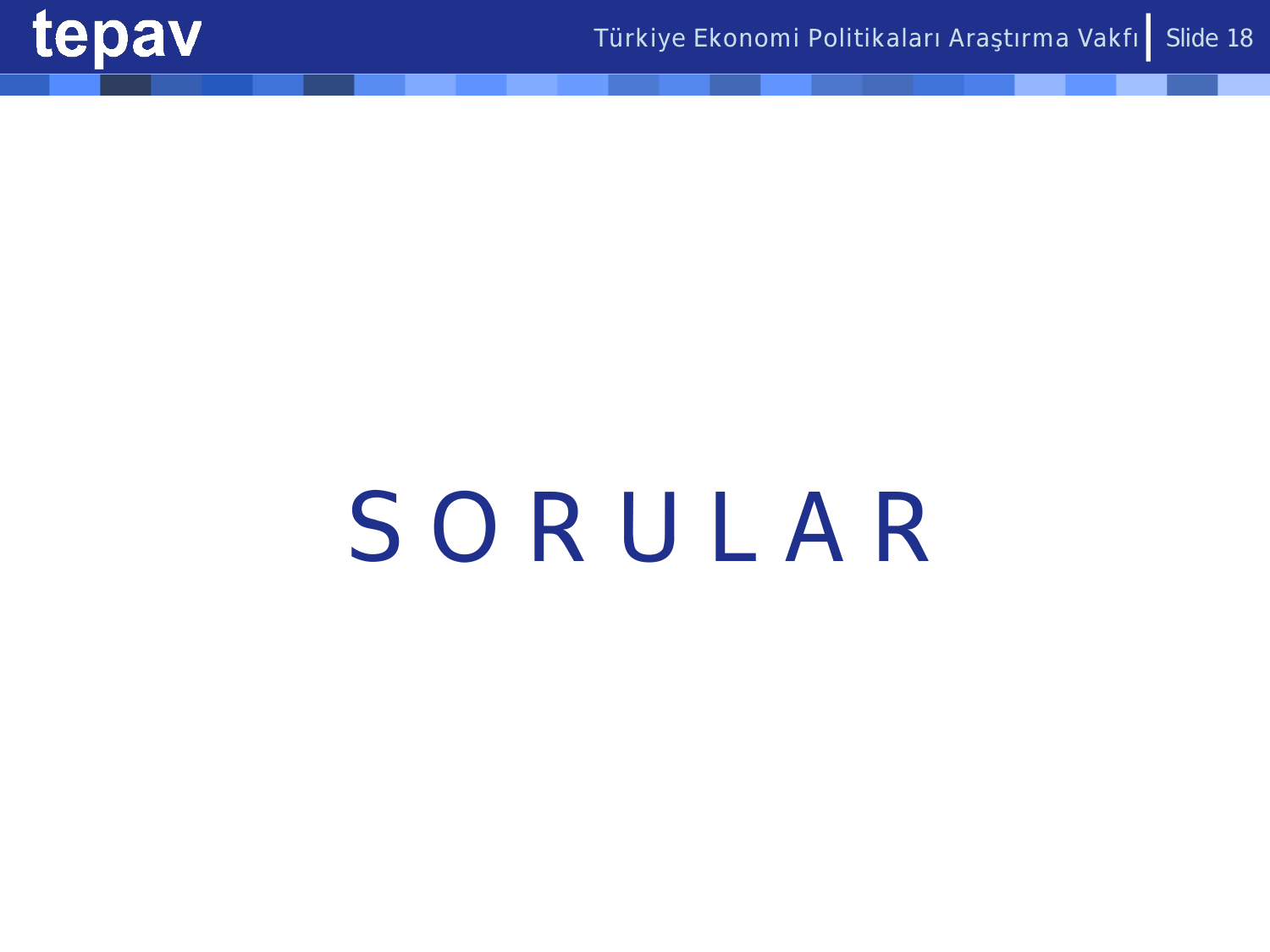

Türkiye Ekonomi Politikaları Araştırma Vakfı
Slide 18
# S O R U L A R